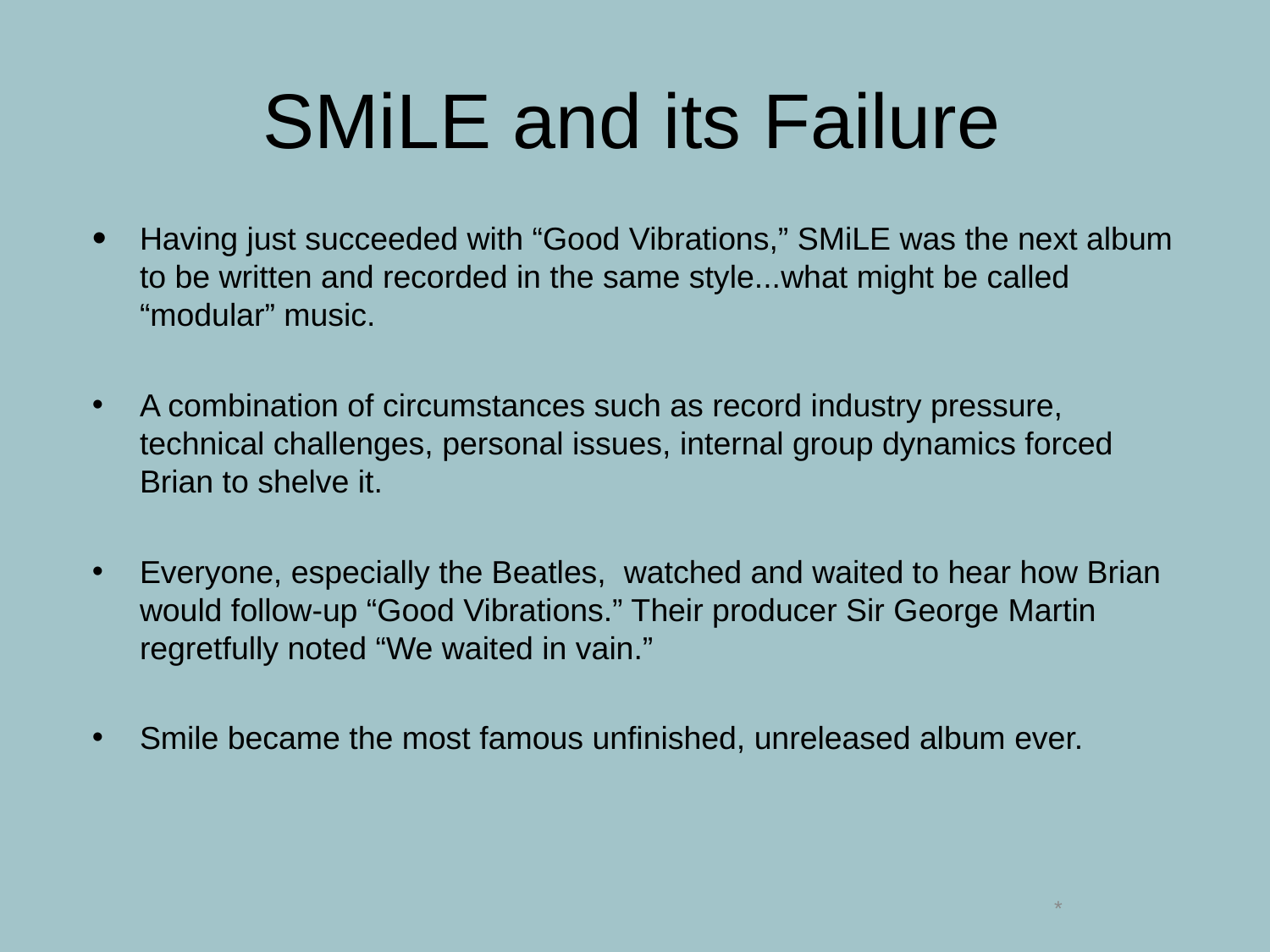

# SMiLE and its Failure
Having just succeeded with “Good Vibrations,” SMiLE was the next album to be written and recorded in the same style...what might be called “modular” music.

A combination of circumstances such as record industry pressure, technical challenges, personal issues, internal group dynamics forced Brian to shelve it.

Everyone, especially the Beatles,  watched and waited to hear how Brian would follow-up “Good Vibrations.” Their producer Sir George Martin regretfully noted “We waited in vain.”

Smile became the most famous unfinished, unreleased album ever.